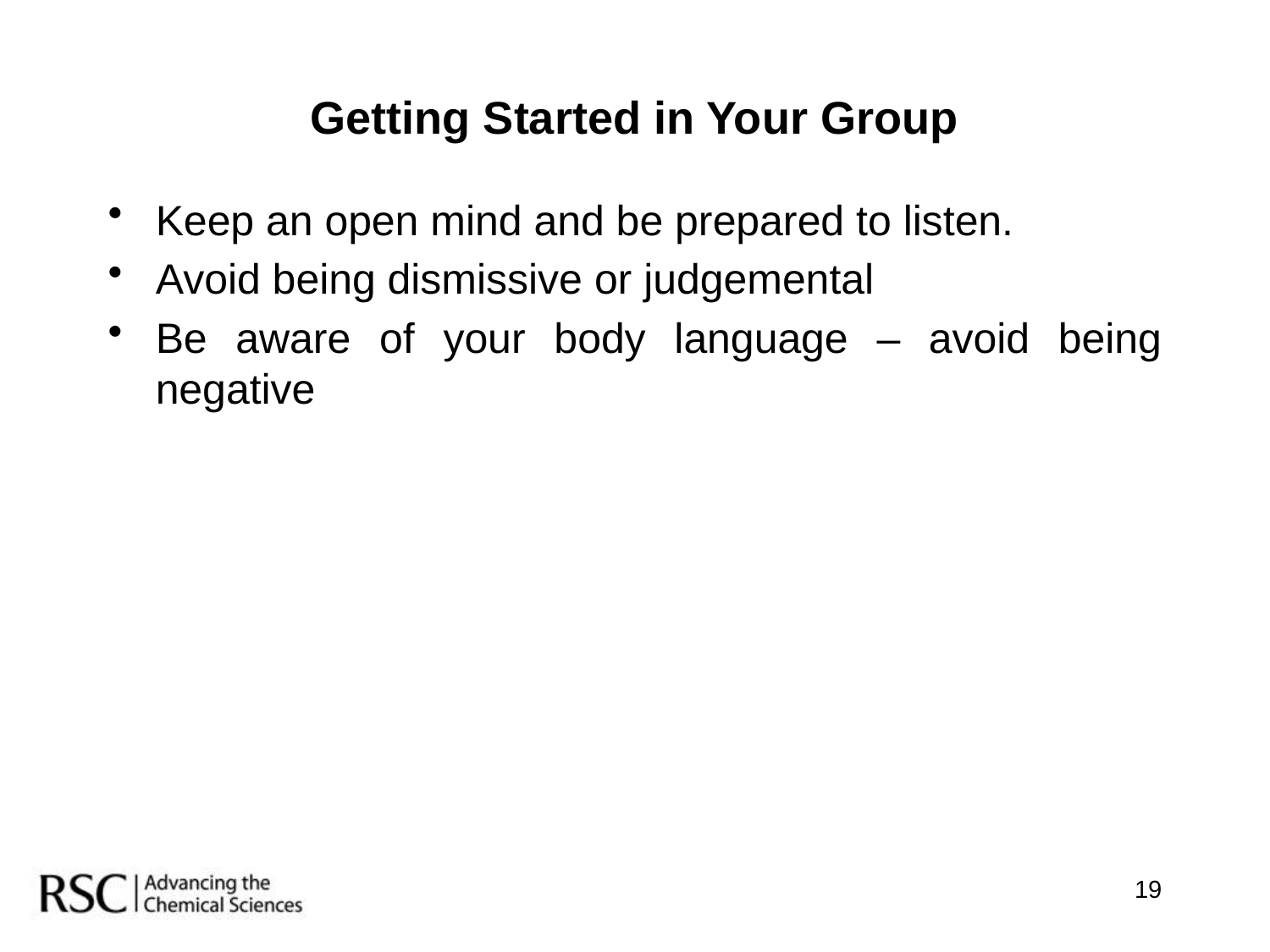

# Getting Started in Your Group
Keep an open mind and be prepared to listen.
Avoid being dismissive or judgemental
Be aware of your body language – avoid being negative

19